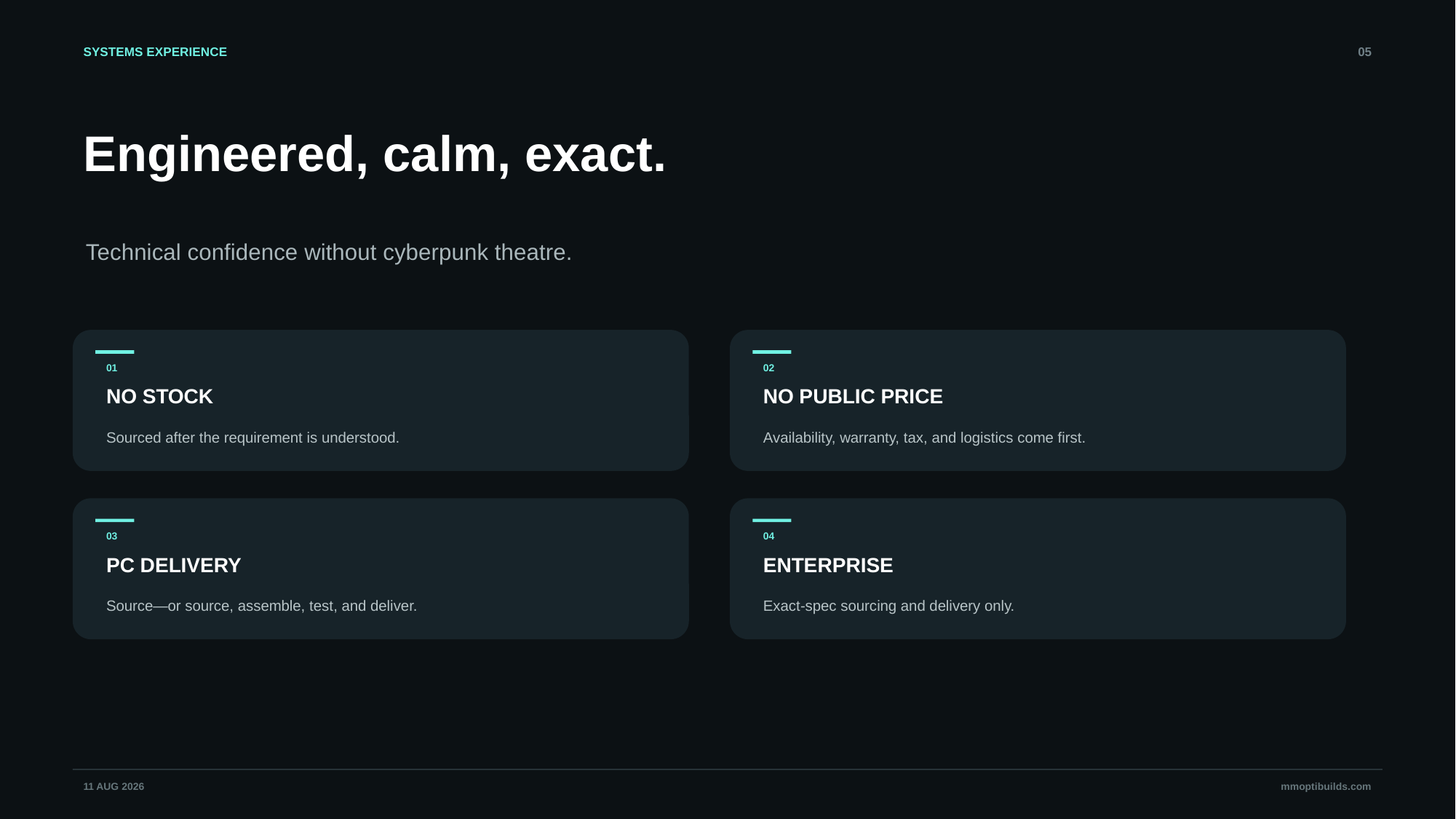

SYSTEMS EXPERIENCE
05
Engineered, calm, exact.
Technical confidence without cyberpunk theatre.

01
02
NO STOCK
NO PUBLIC PRICE
Sourced after the requirement is understood.
Availability, warranty, tax, and logistics come first.

03
04
PC DELIVERY
ENTERPRISE
Source—or source, assemble, test, and deliver.
Exact-spec sourcing and delivery only.

11 AUG 2026
mmoptibuilds.com